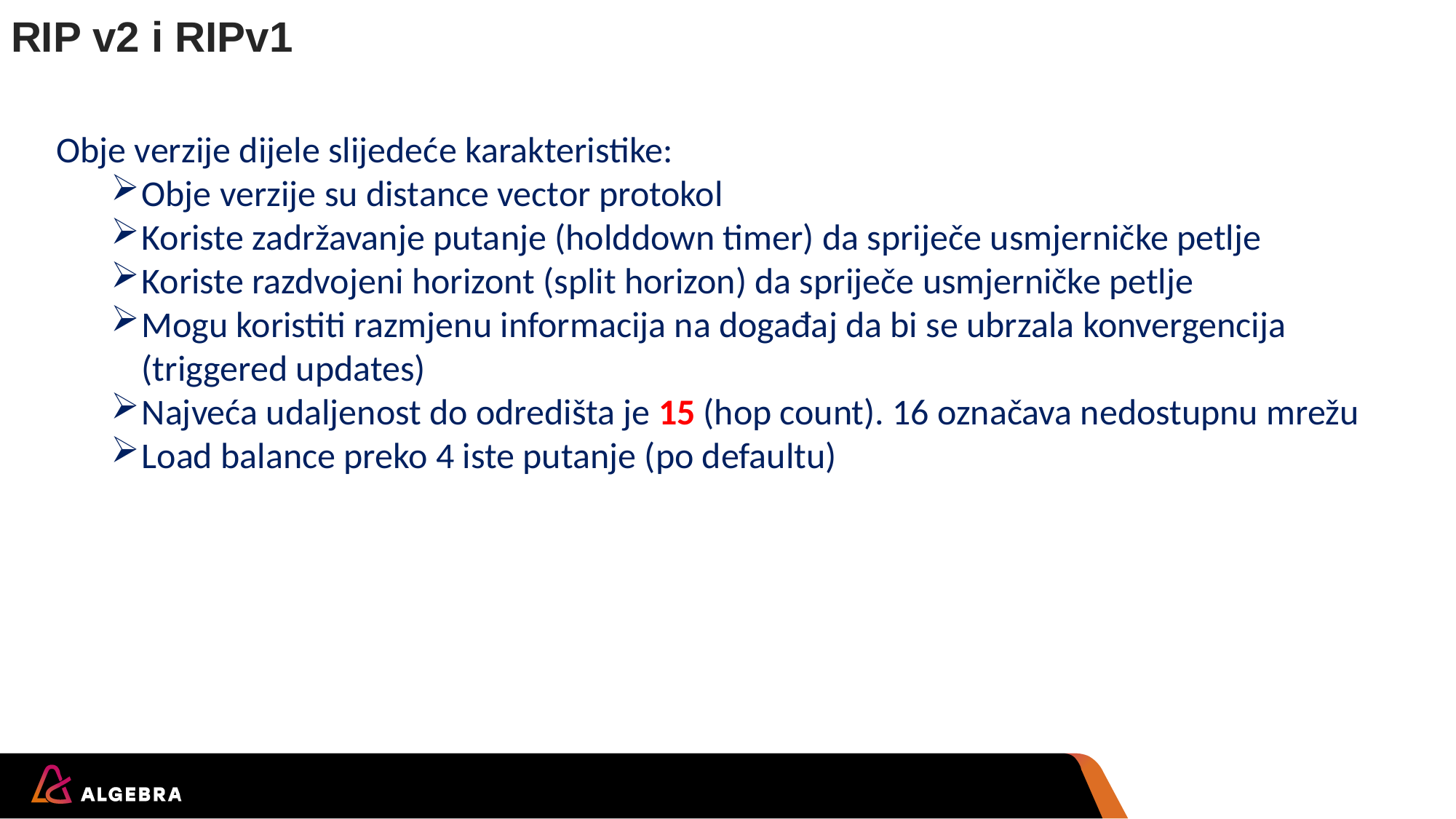

# RIP v2 i RIPv1
Obje verzije dijele slijedeće karakteristike:
Obje verzije su distance vector protokol
Koriste zadržavanje putanje (holddown timer) da spriječe usmjerničke petlje
Koriste razdvojeni horizont (split horizon) da spriječe usmjerničke petlje
Mogu koristiti razmjenu informacija na događaj da bi se ubrzala konvergencija (triggered updates)
Najveća udaljenost do odredišta je 15 (hop count). 16 označava nedostupnu mrežu
Load balance preko 4 iste putanje (po defaultu)